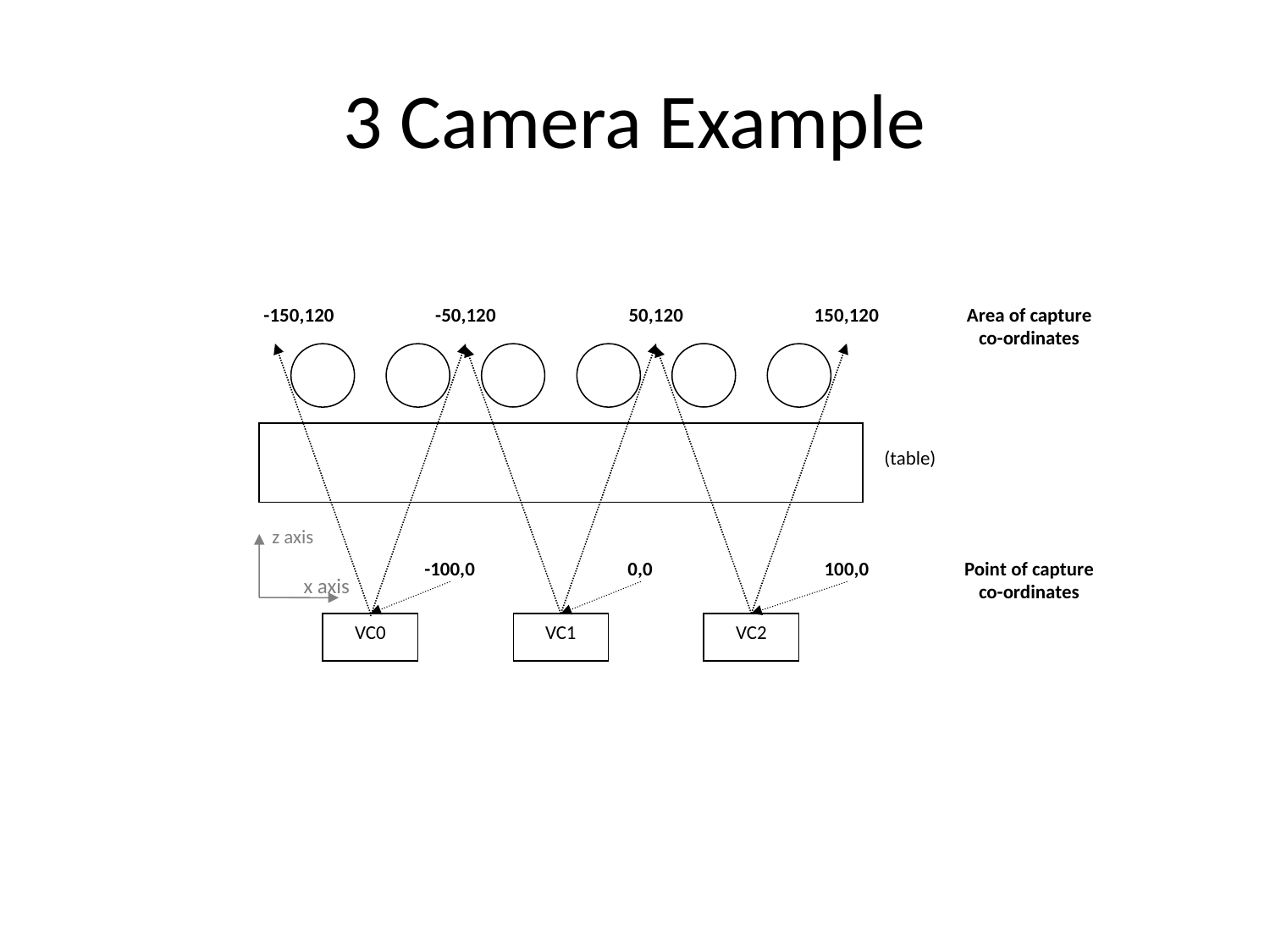

# 3 Camera Example

-150,120
-50,120
50,120
150,120
Area of capture co-ordinates

(table)
z axis

-100,0
0,0
100,0
Point of capture co-ordinates
x axis

VC0
VC1
VC2